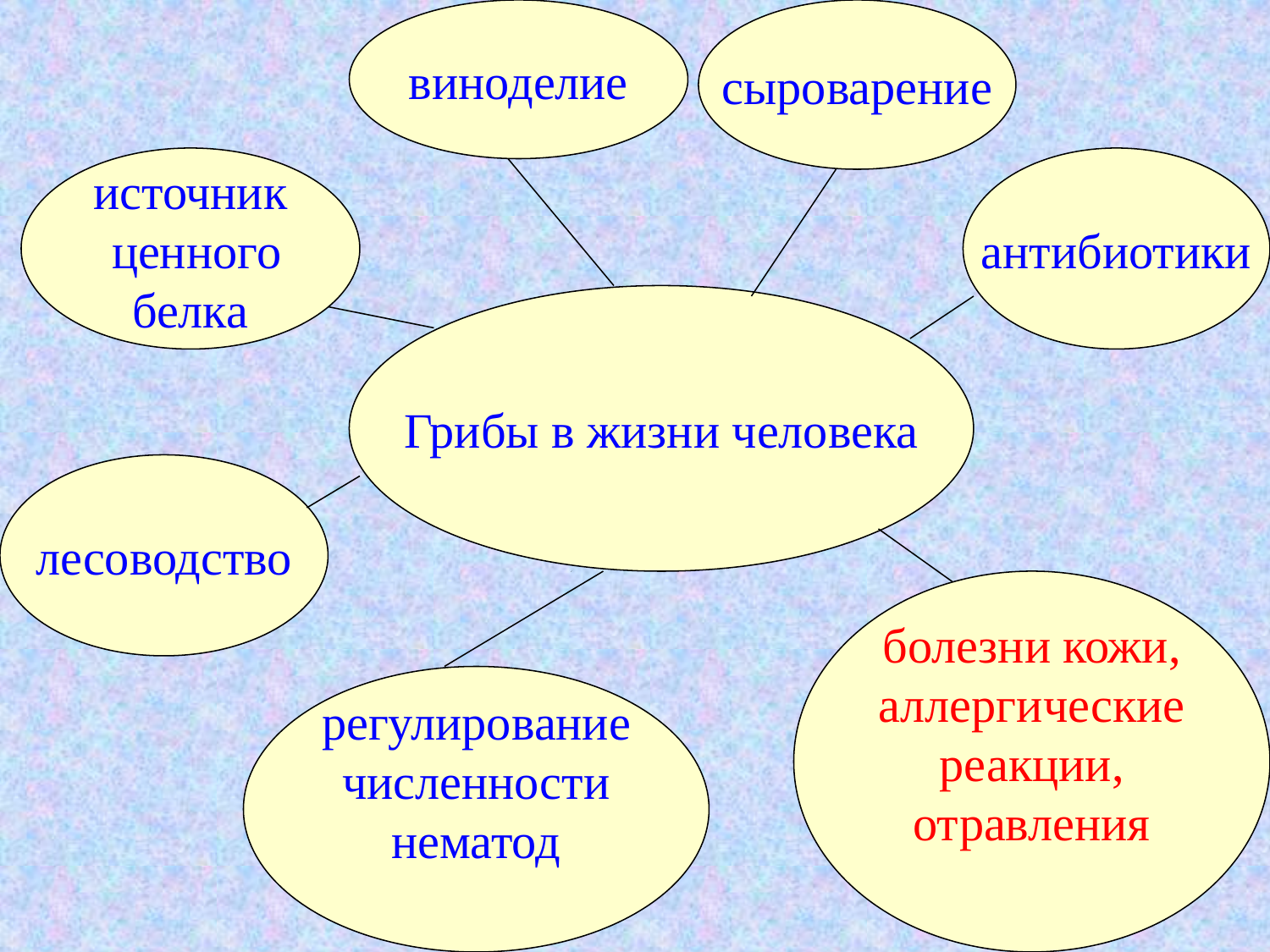

виноделие
сыроварение
источник
 ценного
белка
антибиотики

Грибы в жизни человека

лесоводство

болезни кожи,
 аллергические
реакции,
отравления

регулирование
численности
нематод